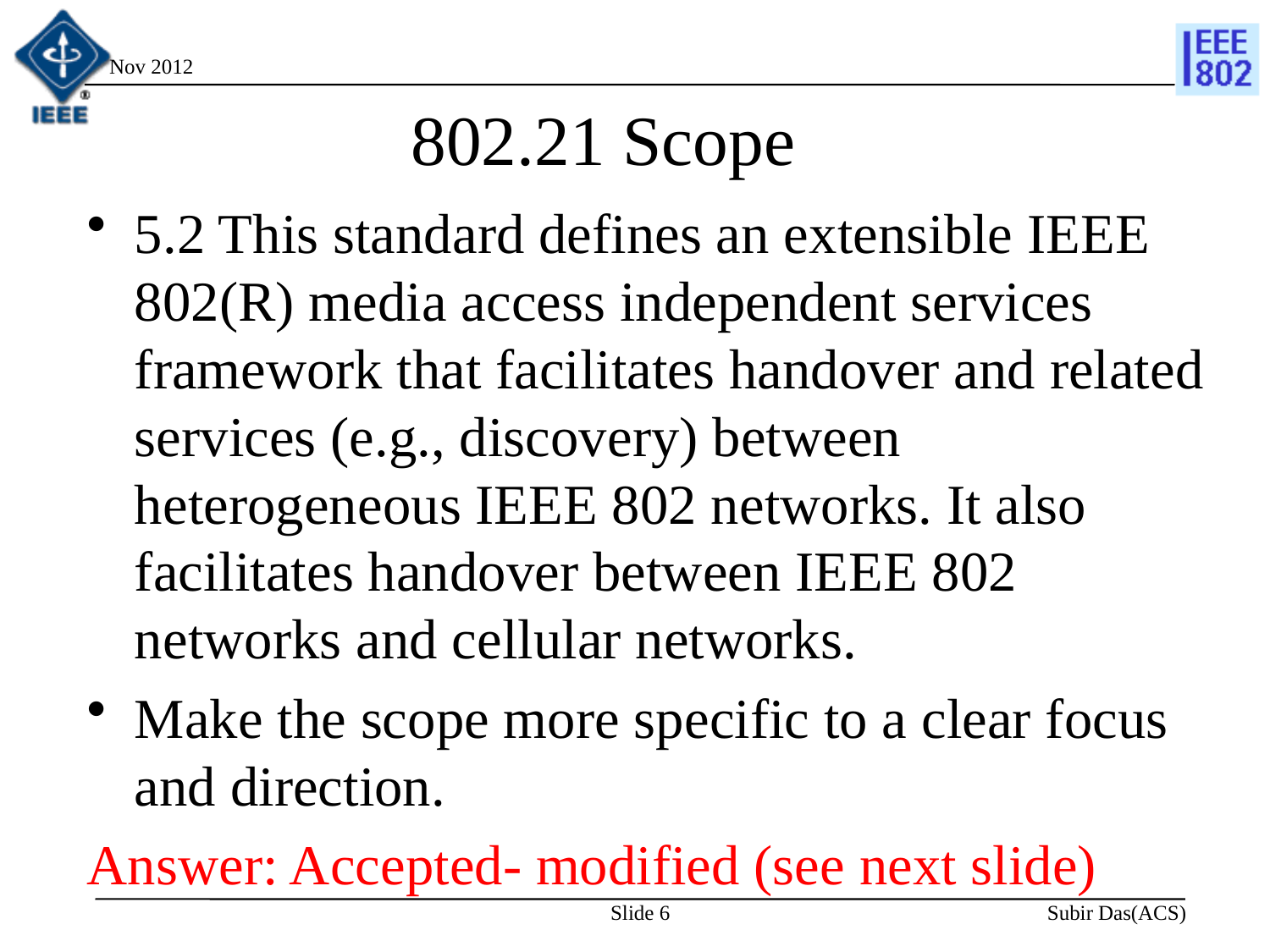

Nov 2012
# 802.21 Scope
5.2 This standard defines an extensible IEEE 802(R) media access independent services framework that facilitates handover and related services (e.g., discovery) between heterogeneous IEEE 802 networks. It also facilitates handover between IEEE 802 networks and cellular networks.
Make the scope more specific to a clear focus and direction.
Answer: Accepted- modified (see next slide)
Slide 6
Subir Das(ACS)